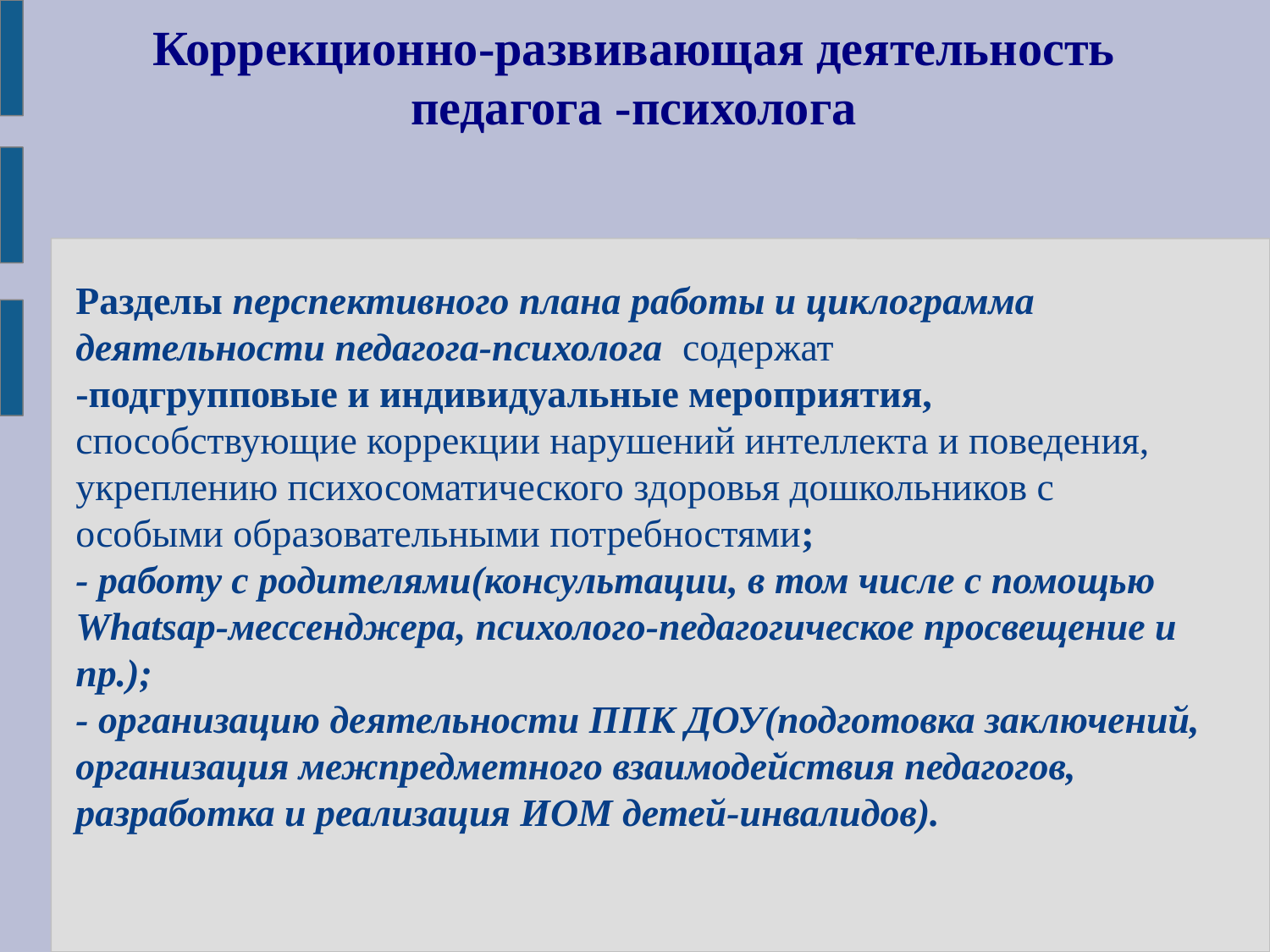

# Коррекционно-развивающая деятельность педагога -психолога

Разделы перспективного плана работы и циклограмма деятельности педагога-психолога  содержат
-подгрупповые и индивидуальные мероприятия, способствующие коррекции нарушений интеллекта и поведения, укреплению психосоматического здоровья дошкольников с особыми образовательными потребностями;
- работу с родителями(консультации, в том числе с помощью Whatsap-мессенджера, психолого-педагогическое просвещение и пр.);
- организацию деятельности ППК ДОУ(подготовка заключений, организация межпредметного взаимодействия педагогов, разработка и реализация ИОМ детей-инвалидов).